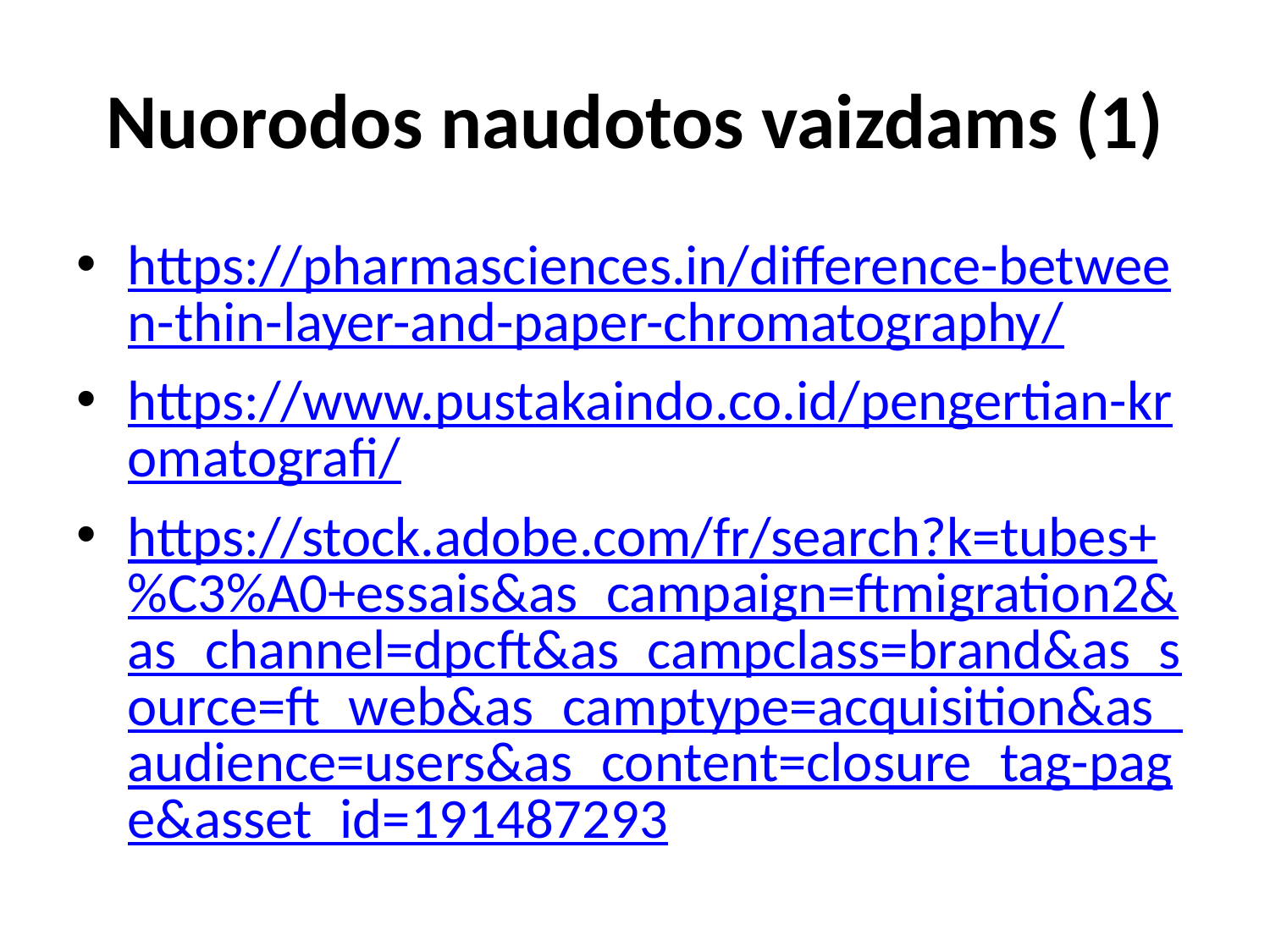

# Nuorodos naudotos vaizdams (1)
https://pharmasciences.in/difference-between-thin-layer-and-paper-chromatography/
https://www.pustakaindo.co.id/pengertian-kromatografi/
https://stock.adobe.com/fr/search?k=tubes+%C3%A0+essais&as_campaign=ftmigration2&as_channel=dpcft&as_campclass=brand&as_source=ft_web&as_camptype=acquisition&as_audience=users&as_content=closure_tag-page&asset_id=191487293